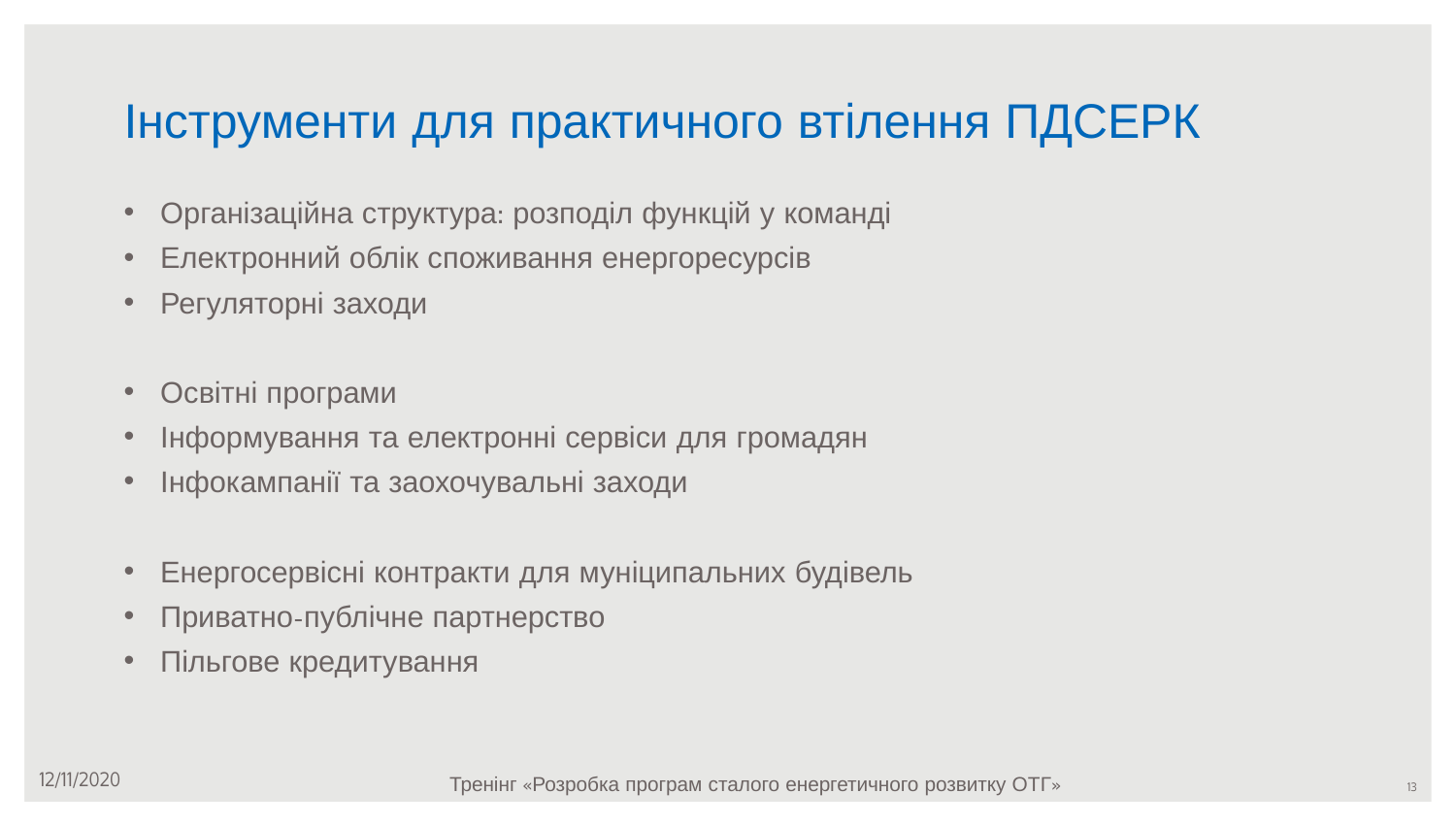

# Інструменти для практичного втілення ПДСЕРК
Організаційна структура: розподіл функцій у команді
Електронний облік споживання енергоресурсів
Регуляторні заходи

Освітні програми
Інформування та електронні сервіси для громадян
Інфокампанії та заохочувальні заходи

Енергосервісні контракти для муніципальних будівель
Приватно-публічне партнерство
Пільгове кредитування

12/11/2020
Тренінг «Розробка програм сталого енергетичного розвитку ОТГ»
13